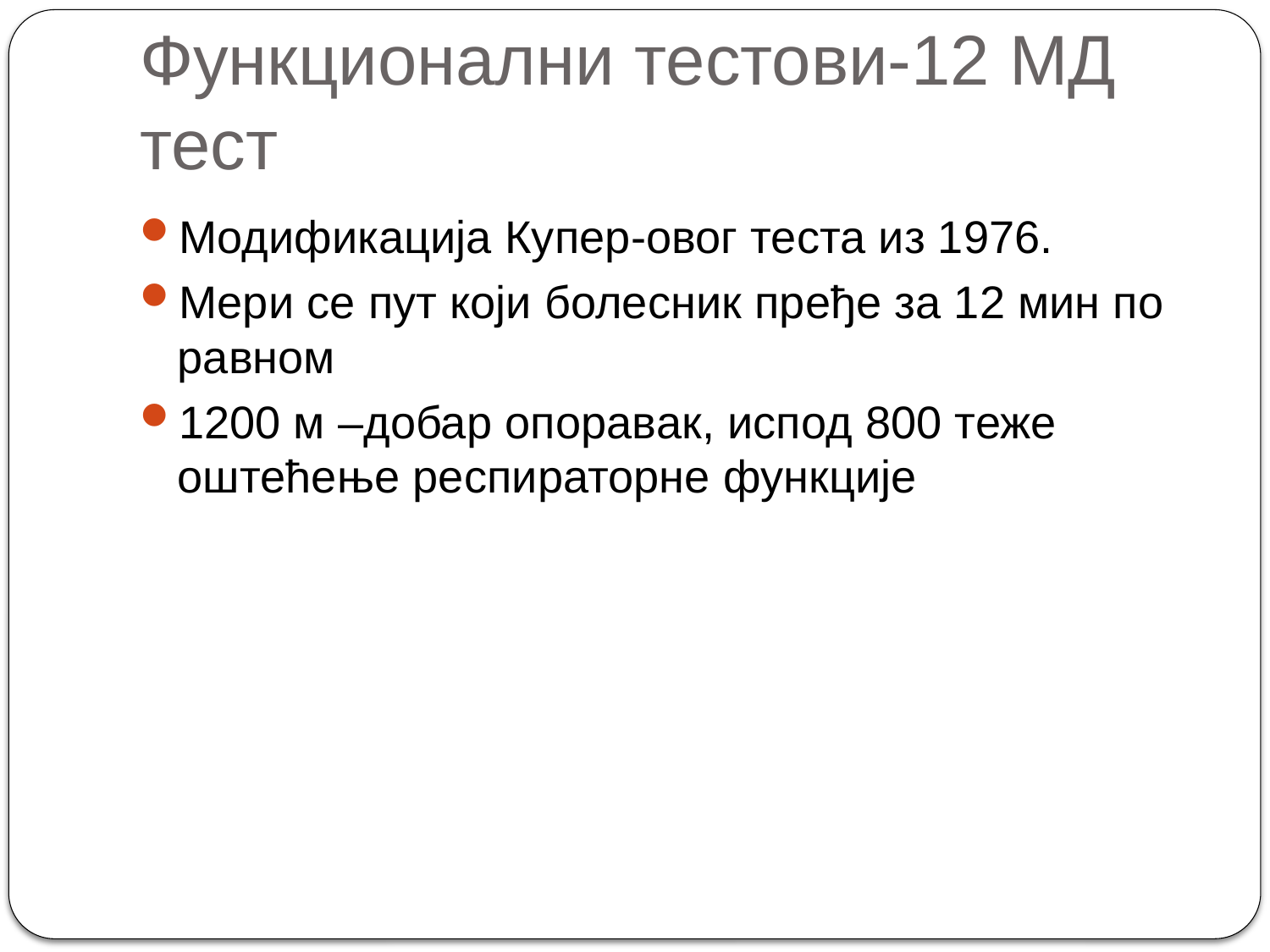

# Функционални тестови-12 МД тест
Модификација Купер-овог теста из 1976.
Мери се пут који болесник пређе за 12 мин по равном
1200 м –добар опоравак, испод 800 теже оштећење респираторне функције